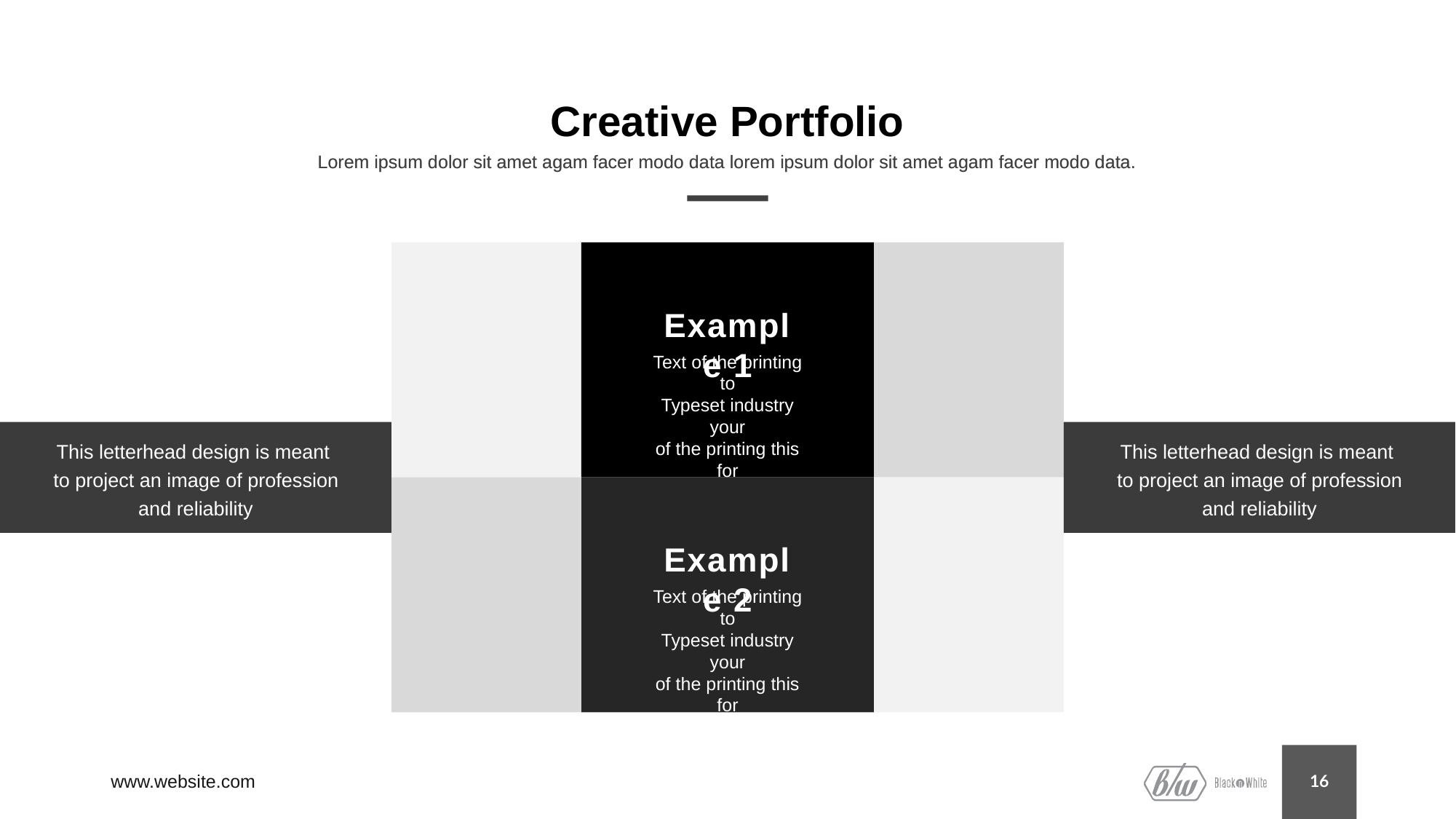

# Creative Portfolio

Lorem ipsum dolor sit amet agam facer modo data lorem ipsum dolor sit amet agam facer modo data.

Example 1
Text of the printing to
Typeset industry your
of the printing this for

This letterhead design is meant  to project an image of profession and reliability
This letterhead design is meant  to project an image of profession and reliability

Example 2
Text of the printing to
Typeset industry your
of the printing this for
www.website.com